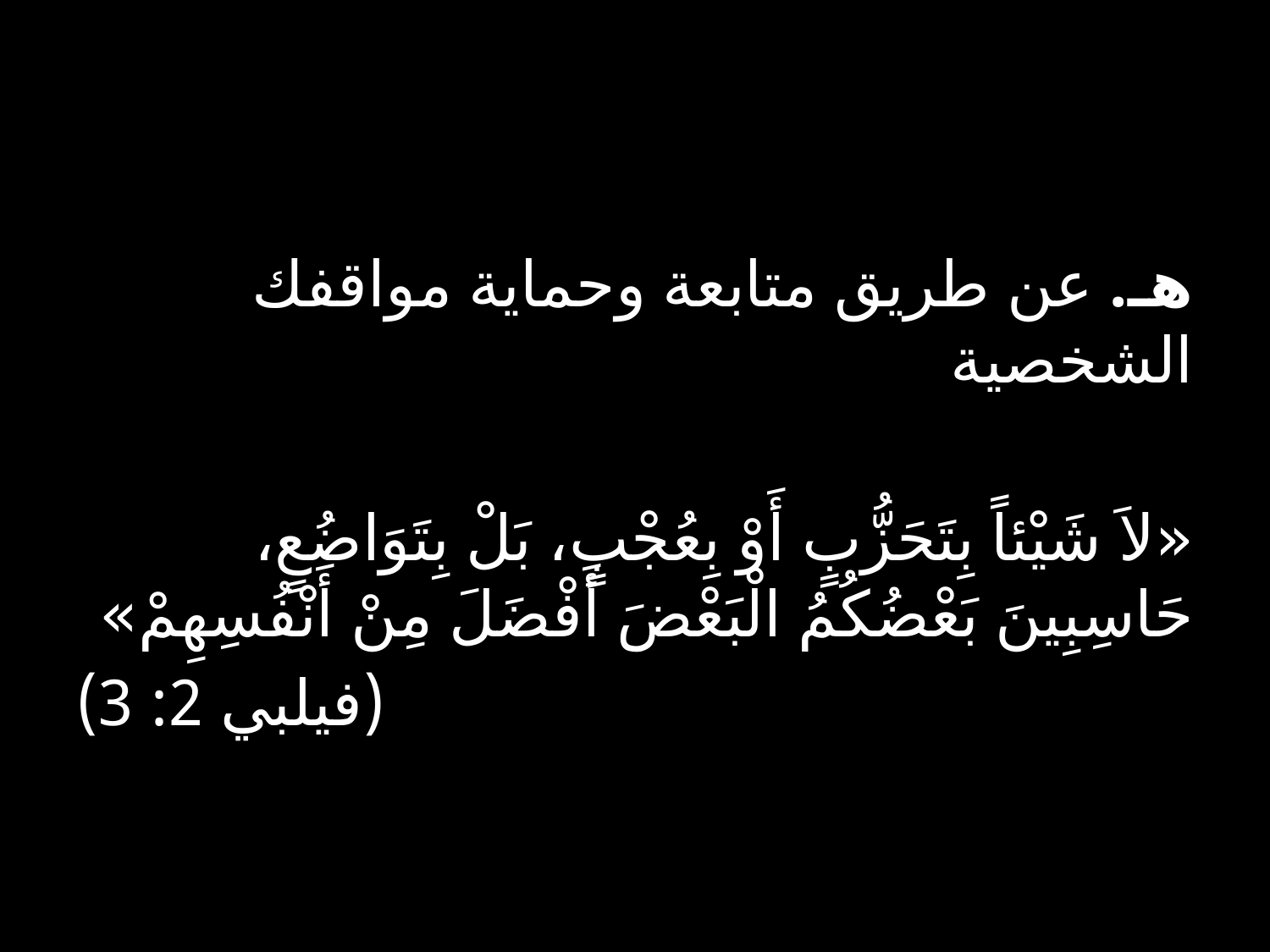

هـ. عن طريق متابعة وحماية مواقفك الشخصية

«لاَ شَيْئاً بِتَحَزُّبٍ أَوْ بِعُجْبٍ، بَلْ بِتَوَاضُعٍ، حَاسِبِينَ بَعْضُكُمُ الْبَعْضَ أَفْضَلَ مِنْ أَنْفُسِهِمْ»
(فيلبي 2: 3)